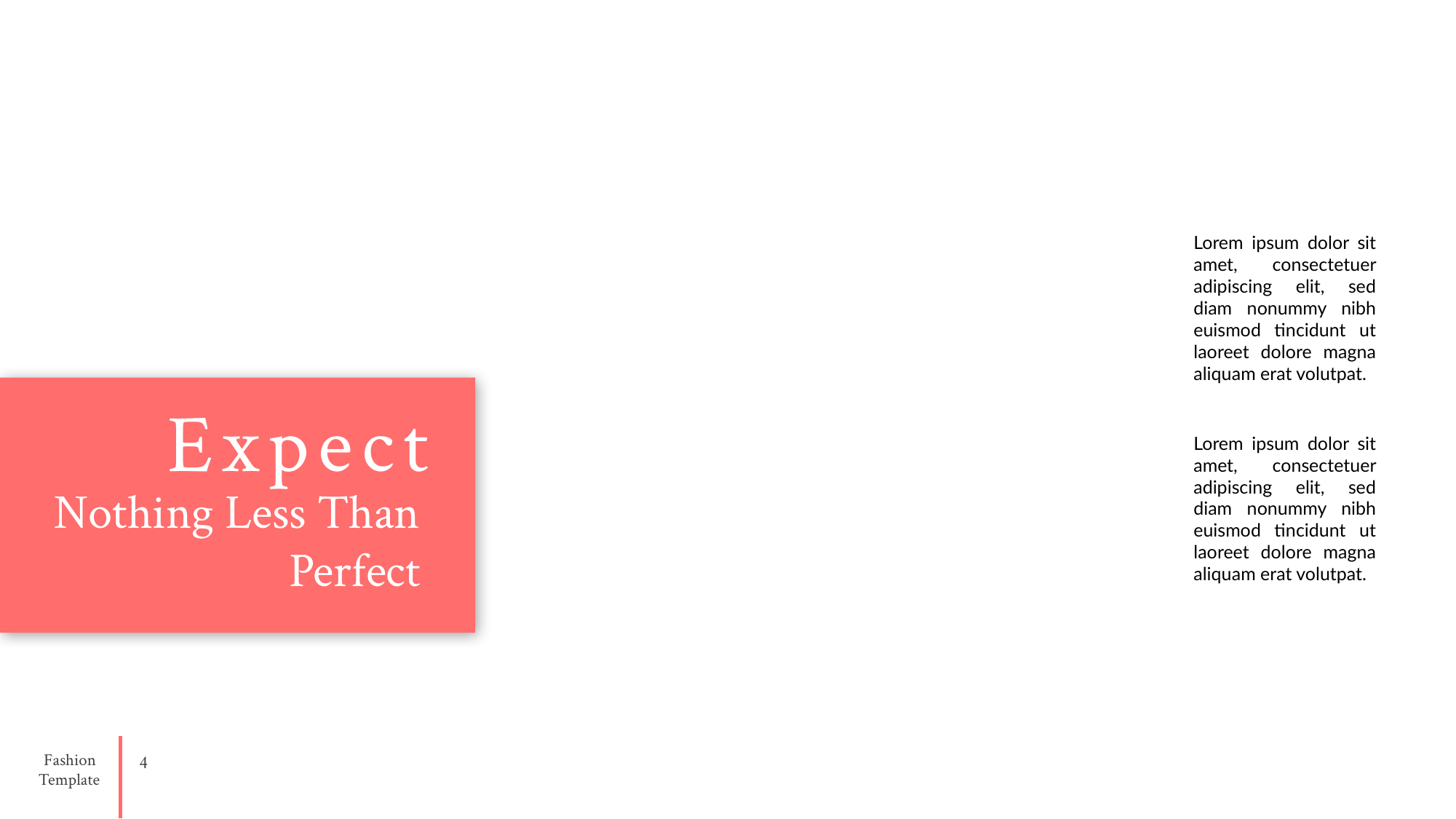

Lorem ipsum dolor sit amet, consectetuer adipiscing elit, sed diam nonummy nibh euismod tincidunt ut laoreet dolore magna aliquam erat volutpat.

Expect
Lorem ipsum dolor sit amet, consectetuer adipiscing elit, sed diam nonummy nibh euismod tincidunt ut laoreet dolore magna aliquam erat volutpat.
Nothing Less Than
Perfect